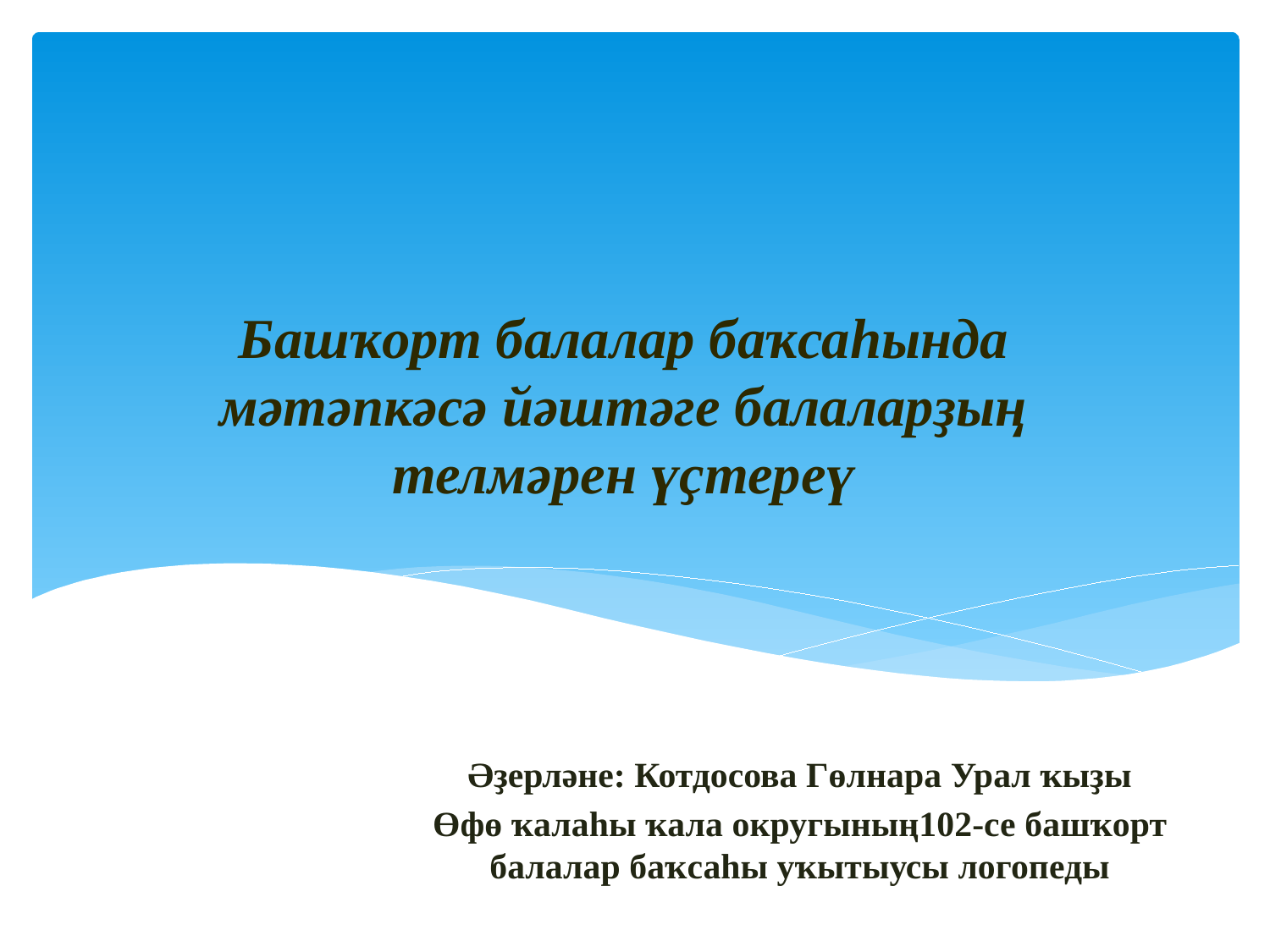

Башҡорт балалар баҡсаһында мәтәпкәсә йәштәге балаларҙың телмәрен үҫтереү
#
Әҙерләне: Котдосова Гөлнара Урал ҡыҙы
Өфө ҡалаһы ҡала округының102-се башҡорт балалар баҡсаһы уҡытыусы логопеды